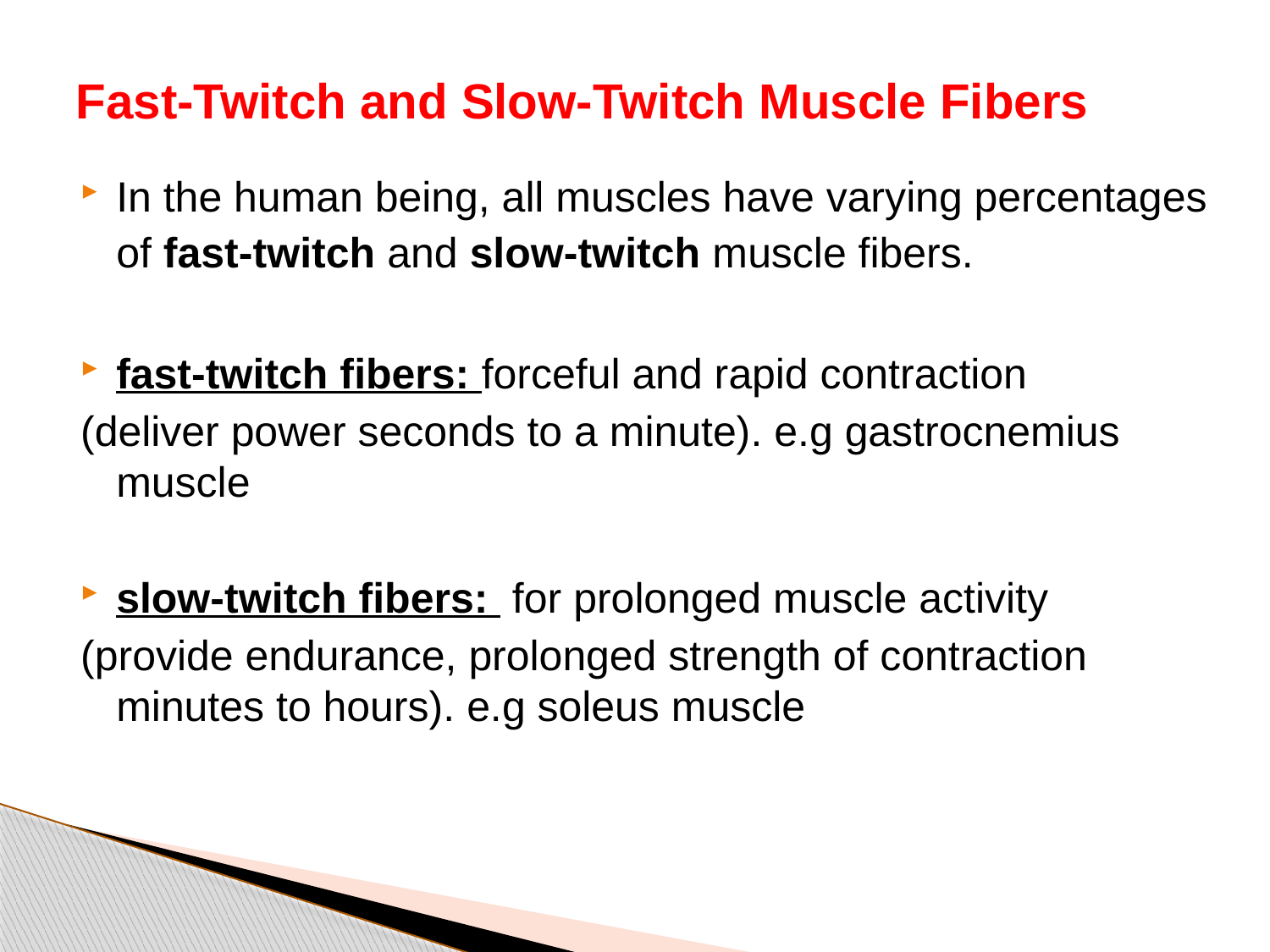

Fast-Twitch and Slow-Twitch Muscle Fibers
In the human being, all muscles have varying percentages of fast-twitch and slow-twitch muscle fibers.

fast-twitch fibers: forceful and rapid contraction
(deliver power seconds to a minute). e.g gastrocnemius muscle

slow-twitch fibers:  for prolonged muscle activity
(provide endurance, prolonged strength of contraction minutes to hours). e.g soleus muscle